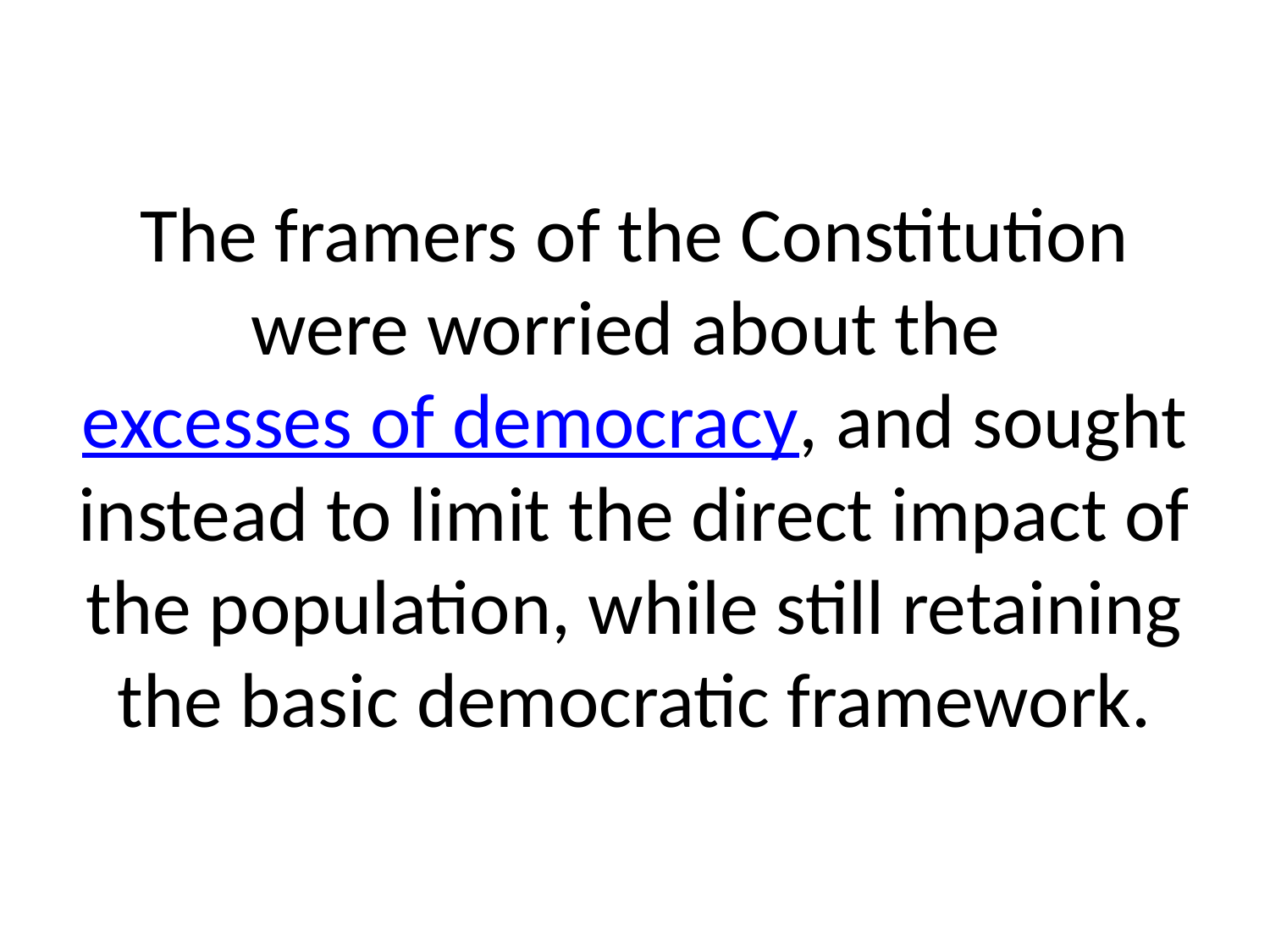

# The framers of the Constitution were worried about the excesses of democracy, and sought instead to limit the direct impact of the population, while still retaining the basic democratic framework.